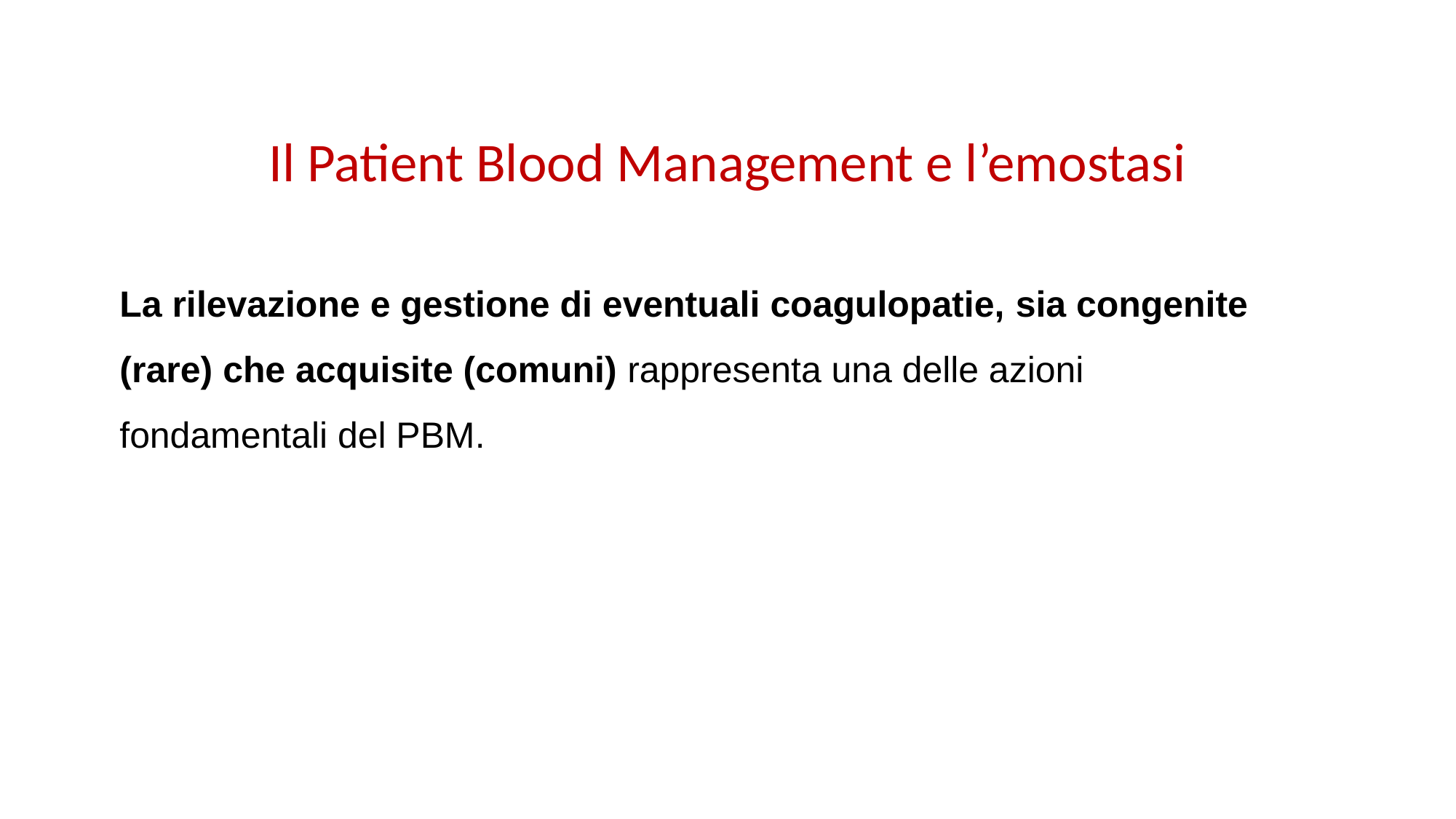

# Il Patient Blood Management e l’emostasi
La rilevazione e gestione di eventuali coagulopatie, sia congenite (rare) che acquisite (comuni) rappresenta una delle azioni fondamentali del PBM.